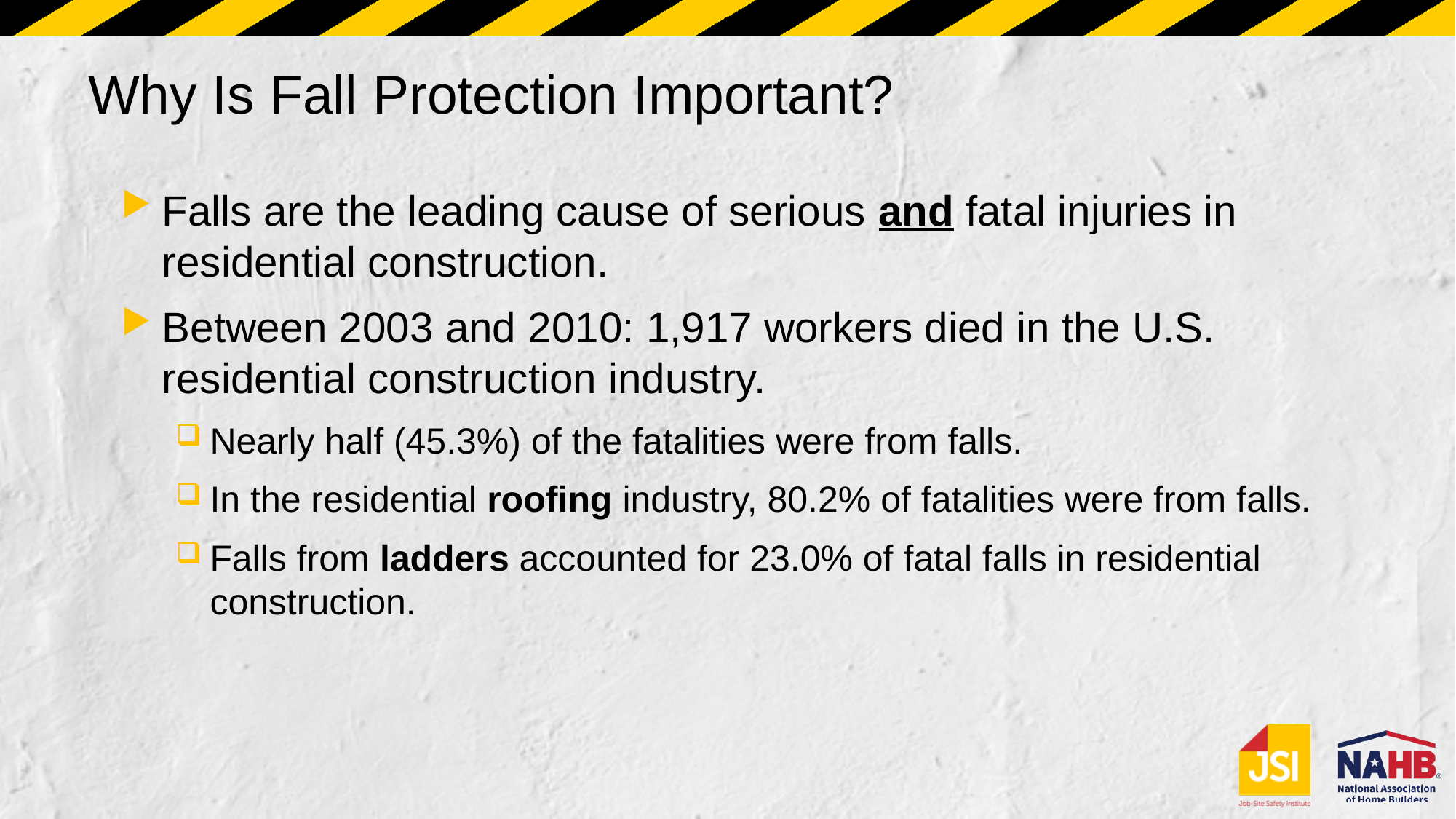

# Why Is Fall Protection Important?
Falls are the leading cause of serious and fatal injuries in residential construction.
Between 2003 and 2010: 1,917 workers died in the U.S. residential construction industry.
Nearly half (45.3%) of the fatalities were from falls.
In the residential roofing industry, 80.2% of fatalities were from falls.
Falls from ladders accounted for 23.0% of fatal falls in residential construction.